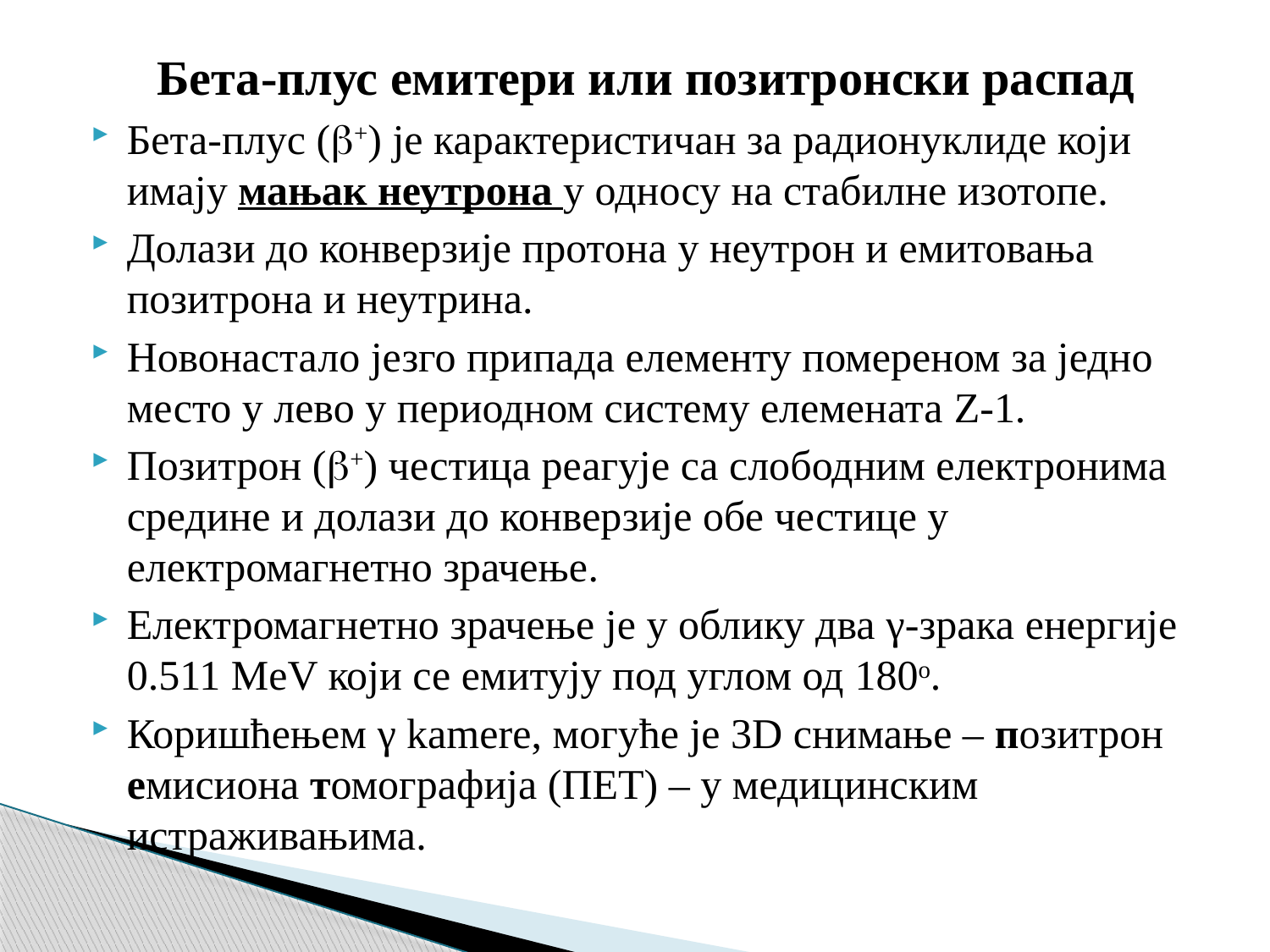

Бета-плус емитери или позитронски распад
Бета-плус (β+) је карактеристичан за радионуклиде који имају мањак неутрона у односу на стабилне изотопе.
Долази до конверзије протона у неутрон и емитовања позитрона и неутрина.
Новонастало језго припада елементу помереном за једно место у лево у периодном систему елемената Z-1.
Позитрон (β+) честица реагује са слободним електронима средине и долази до конверзије обе честице у електромагнетно зрачење.
Електромагнетно зрачење је у облику два γ-зрака енергије 0.511 MeV који се емитују под углом од 180o.
Коришћењем γ kamere, могуће је 3D снимање – позитрон емисиона томографија (ПЕТ) – у медицинским истраживањима.